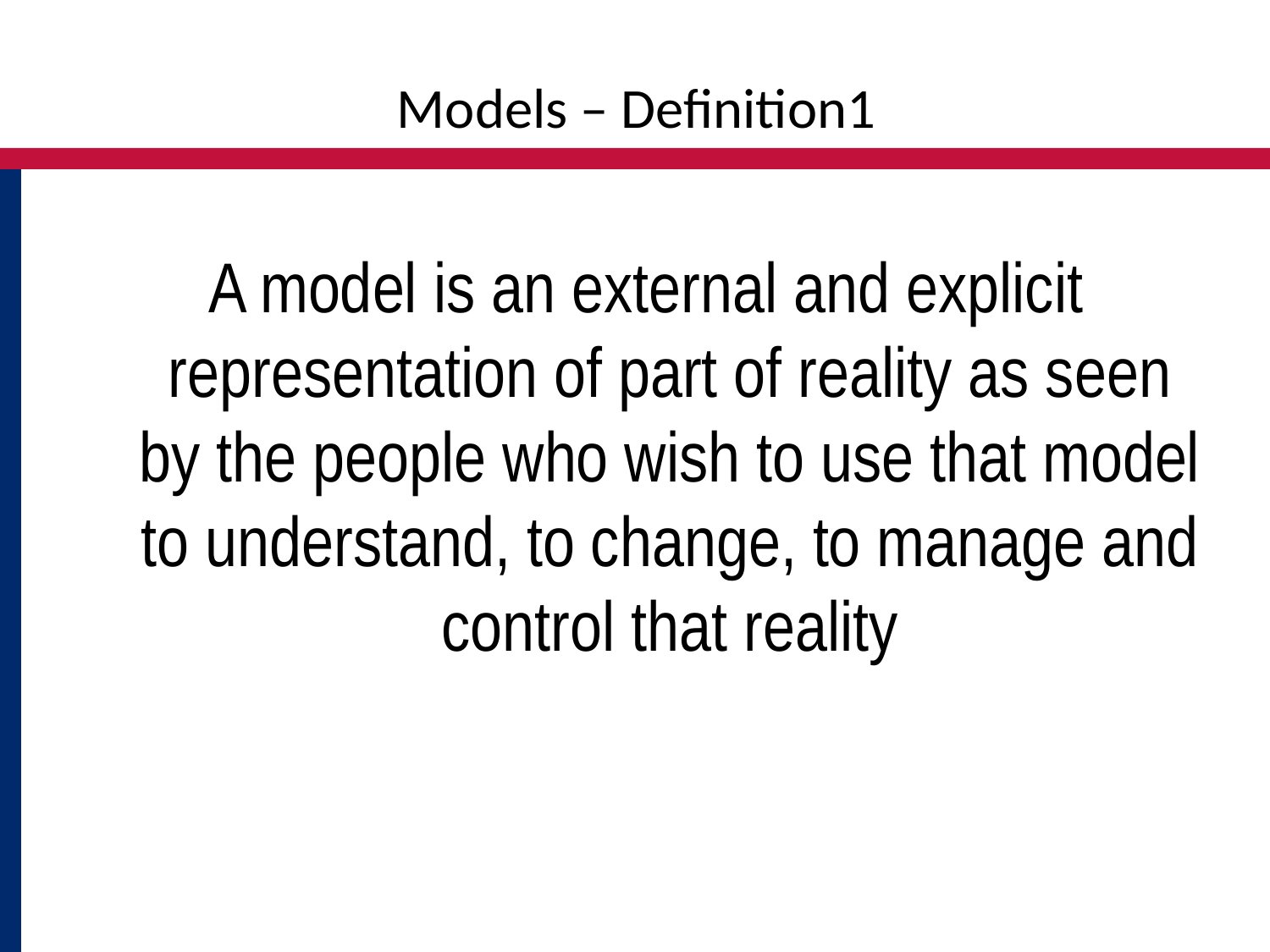

# Models – Definition1
A model is an external and explicit representation of part of reality as seen by the people who wish to use that model to understand, to change, to manage and control that reality